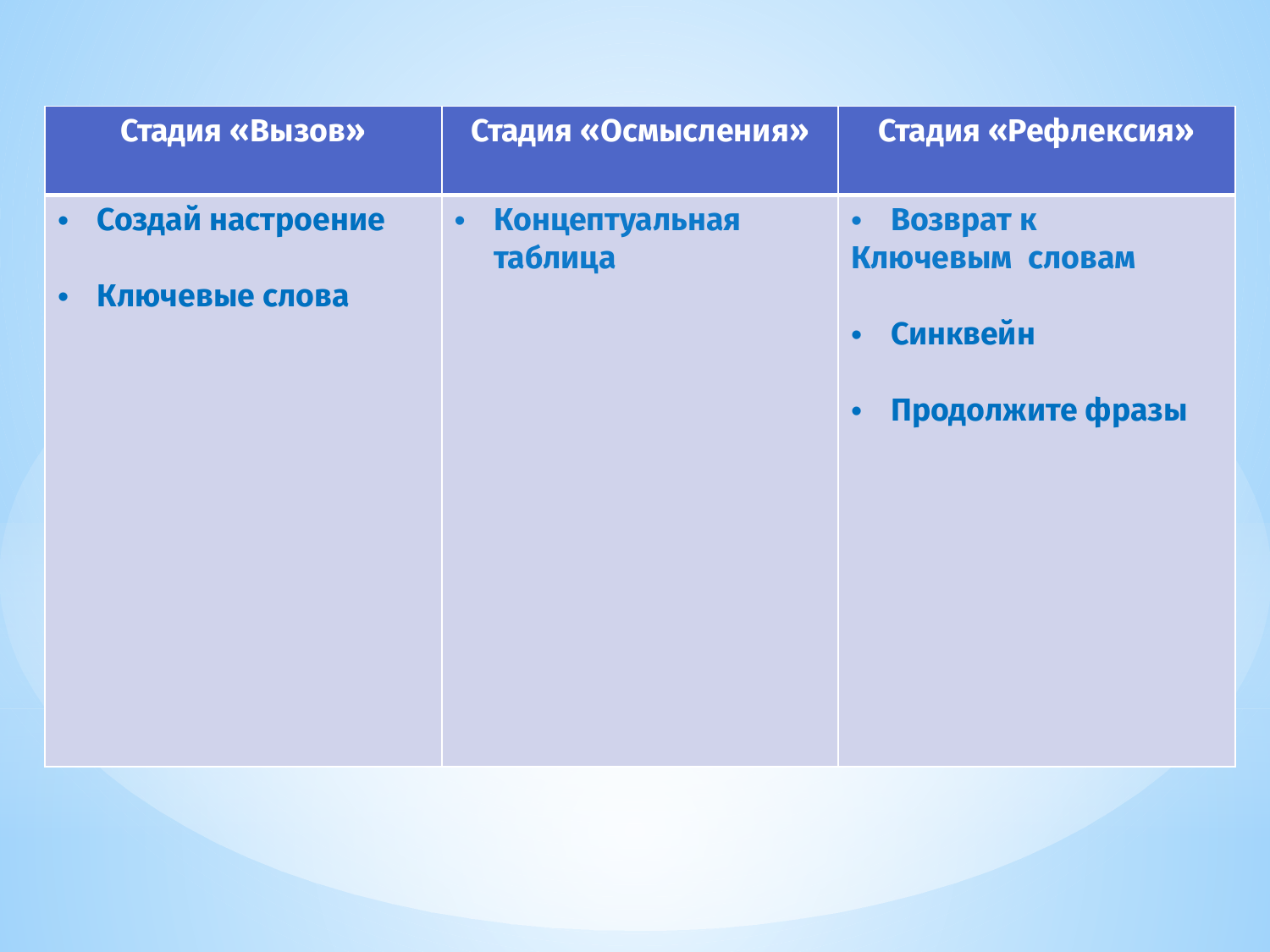

| Стадия «Вызов» | Стадия «Осмысления» | Стадия «Рефлексия» |
| --- | --- | --- |
| Создай настроение Ключевые слова | Концептуальная таблица | Возврат к Ключевым словам Синквейн Продолжите фразы |